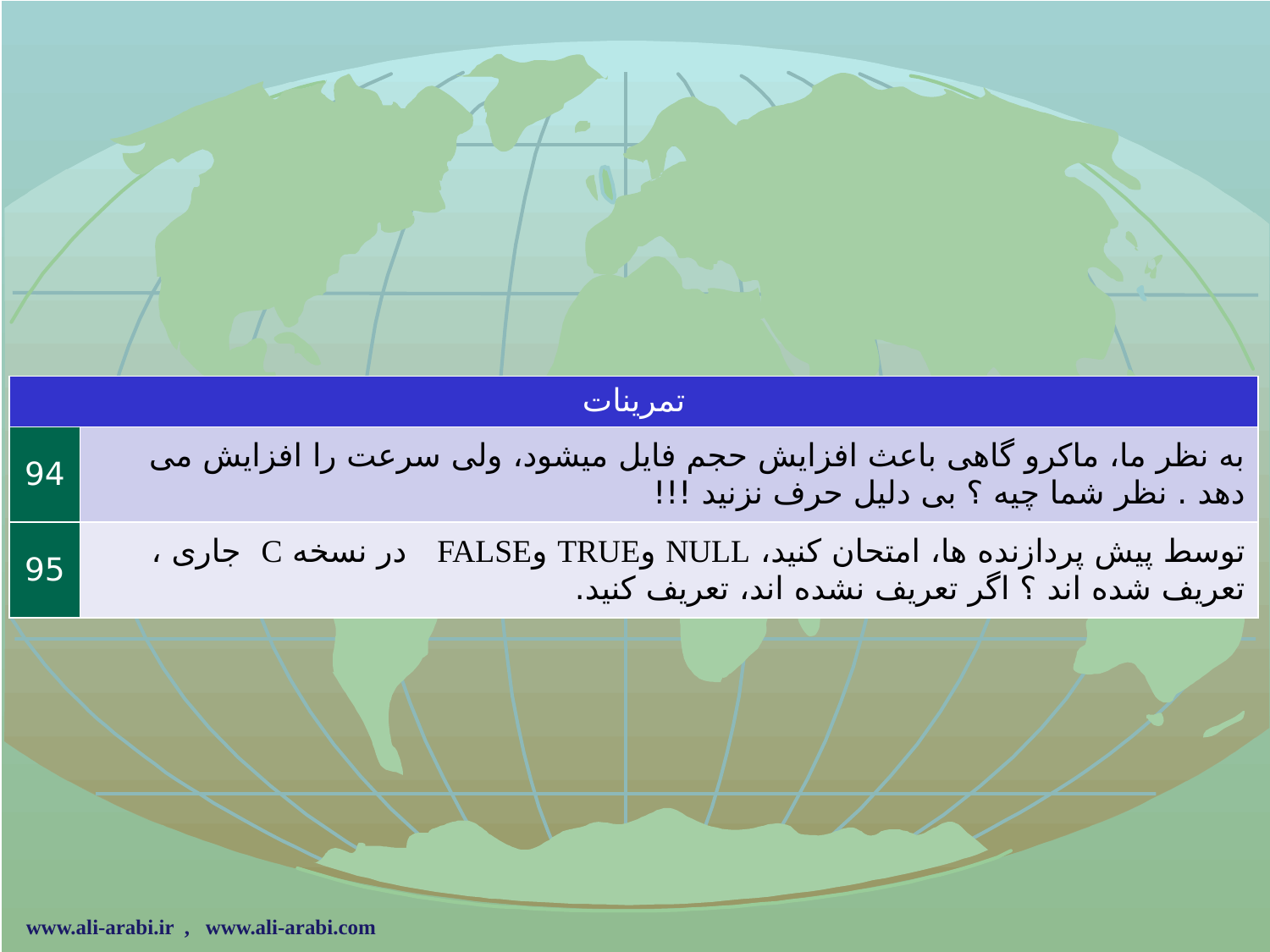

| تمرینات |  |
| --- | --- |
| 94 | به نظر ما، ماکرو گاهی باعث افزایش حجم فایل میشود، ولی سرعت را افزایش می دهد . نظر شما چیه ؟ بی دلیل حرف نزنید !!! |
| 95 | توسط پیش پردازنده ها، امتحان کنید، NULL وTRUE وFALSE در نسخه C جاری ، تعریف شده اند ؟ اگر تعریف نشده اند، تعریف کنید. |